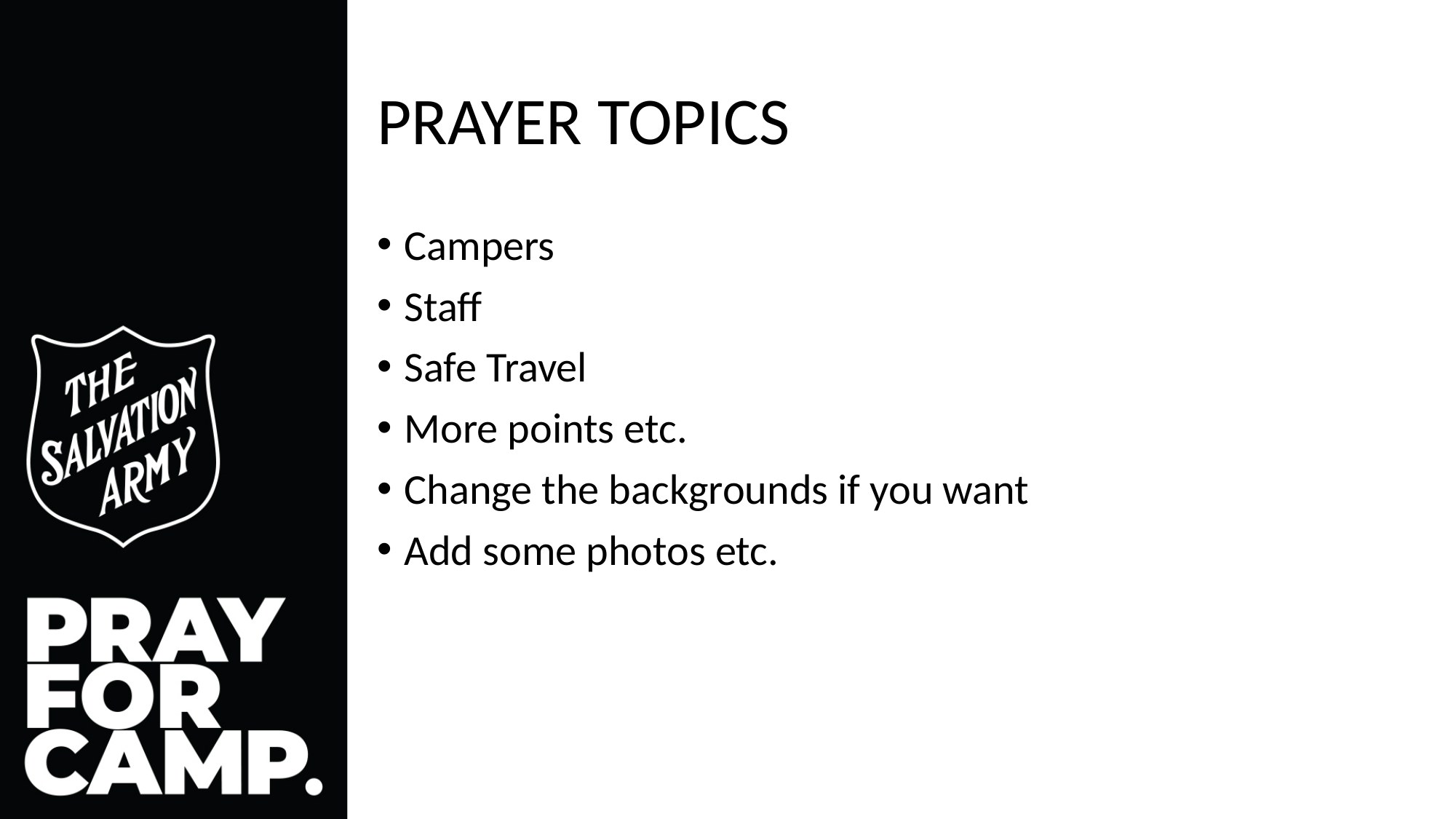

# PRAYER TOPICS
Campers
Staff
Safe Travel
More points etc.
Change the backgrounds if you want
Add some photos etc.